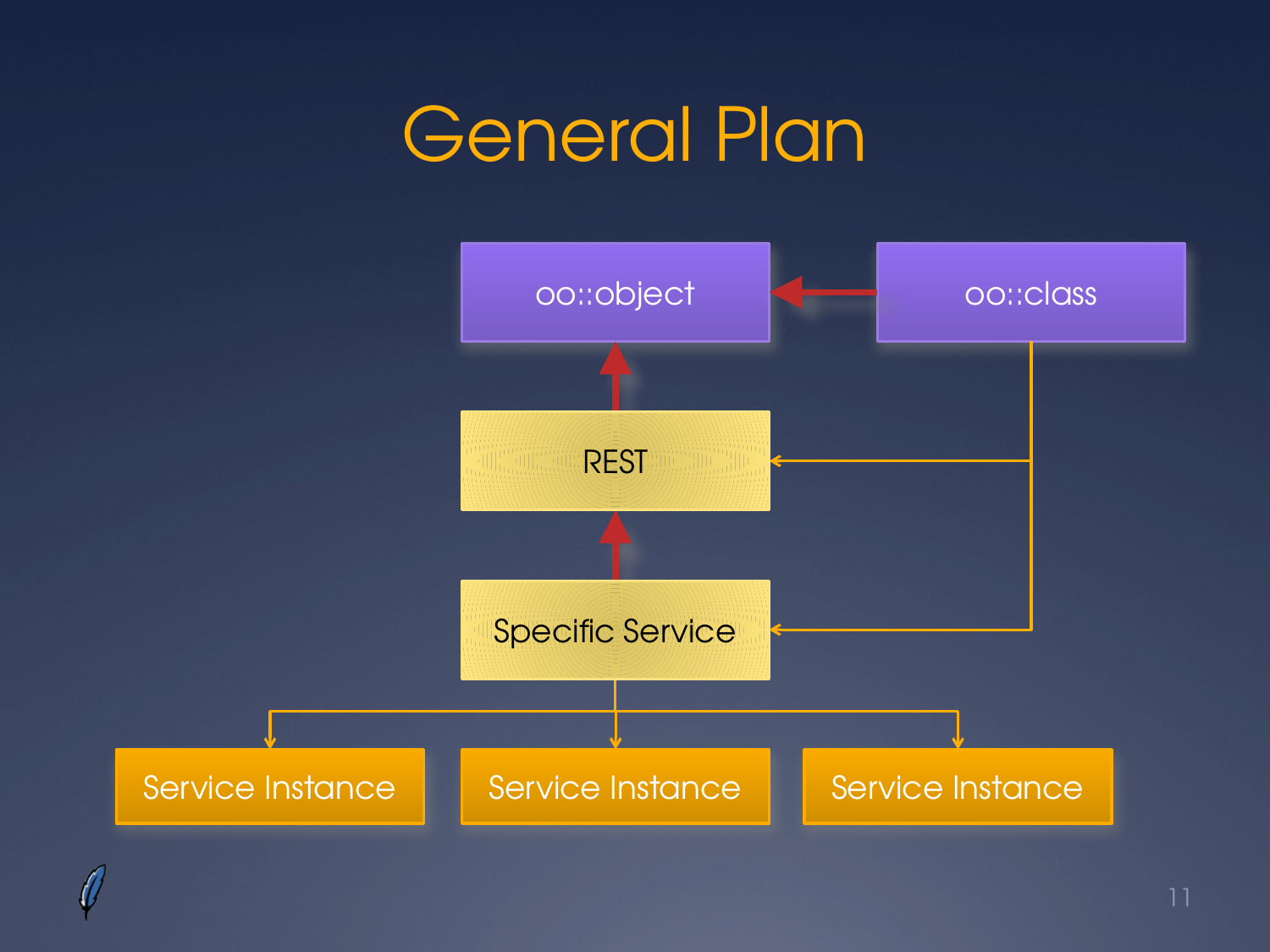

# General Plan
oo::object
oo::class
REST
Specific Service
Service Instance
Service Instance
Service Instance
11